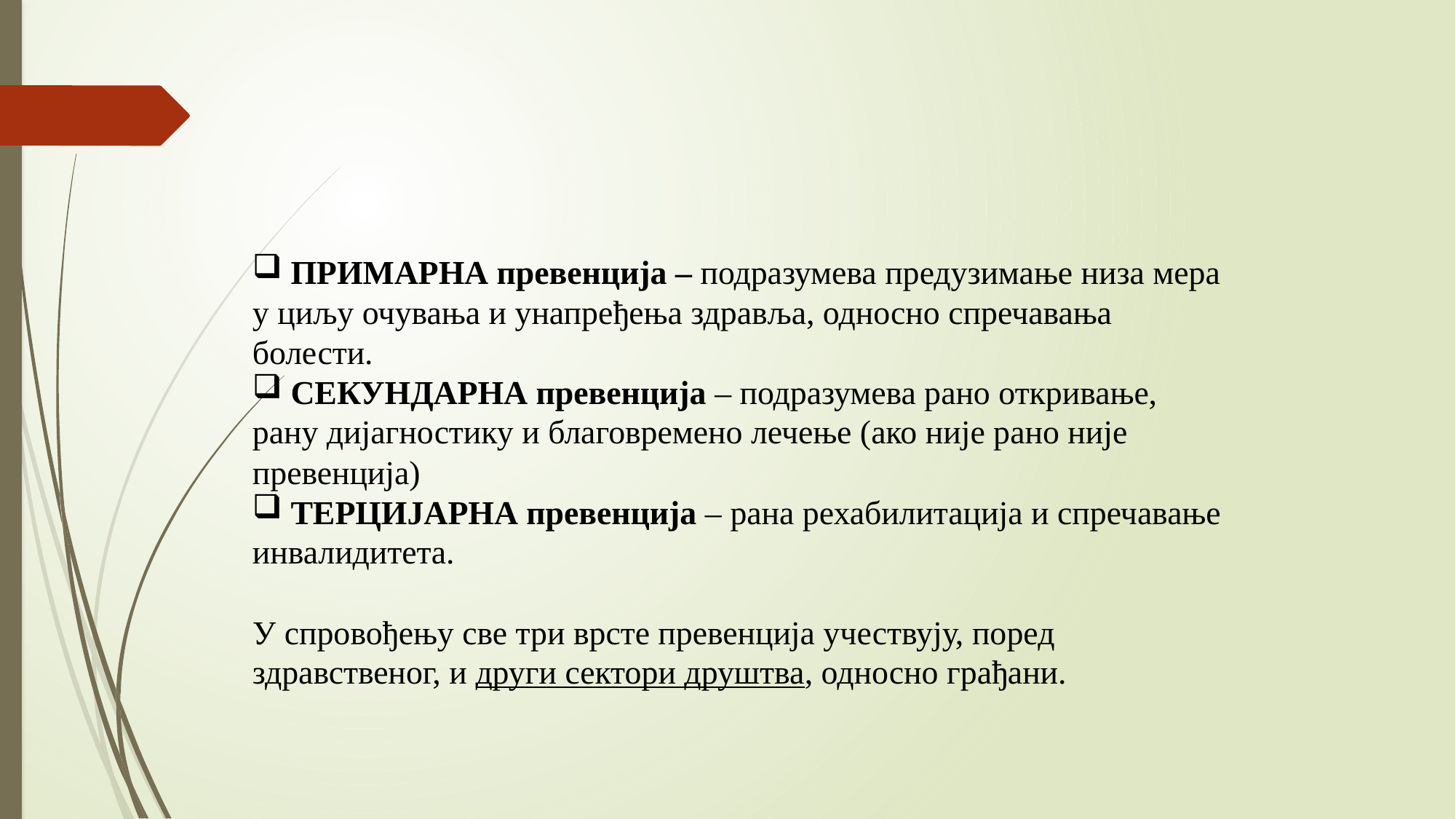

ПРИМАРНА превенција – подразумева предузимање низа мера
у циљу очувања и унапређења здравља, односно спречавања
болести.
 СЕКУНДАРНА превенција – подразумева рано откривање,
рану дијагностику и благовремено лечење (ако није рано није
превенција)
 ТЕРЦИЈАРНА превенција – рана рехабилитација и спречавање
инвалидитета.

У спровођењу све три врсте превенција учествују, поред
здравственог, и други сектори друштва, односно грађани.